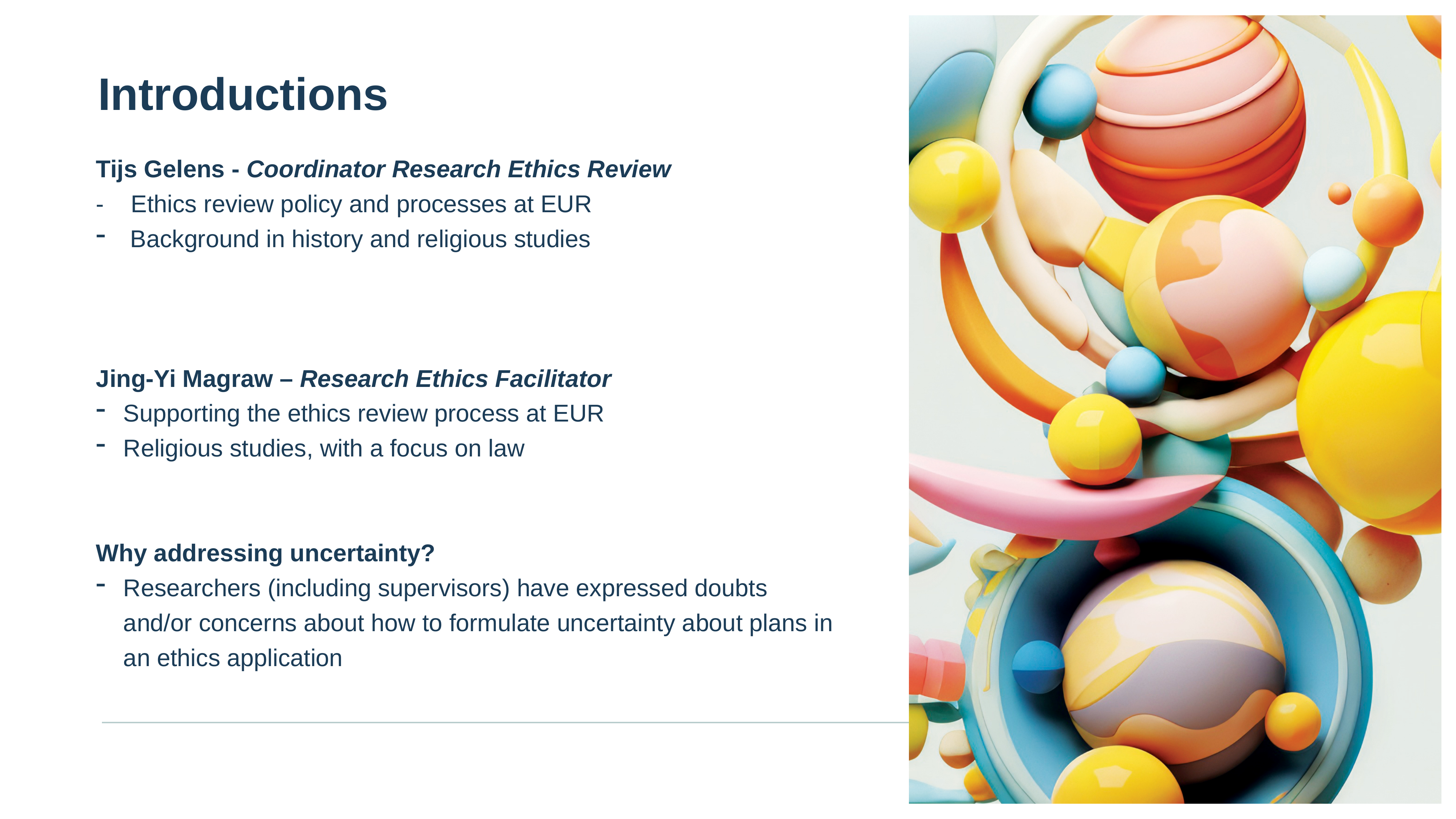

Introductions
Tijs Gelens​ - Coordinator Research Ethics Review
-    Ethics review policy and processes at EUR​
Background in history and religious studies​

Jing-Yi Magraw – Research Ethics Facilitator
Supporting the ethics review process at EUR​
Religious studies, with a focus on law

Why addressing uncertainty?
Researchers (including supervisors) have expressed doubts and/or concerns about how to formulate uncertainty about plans in an ethics application